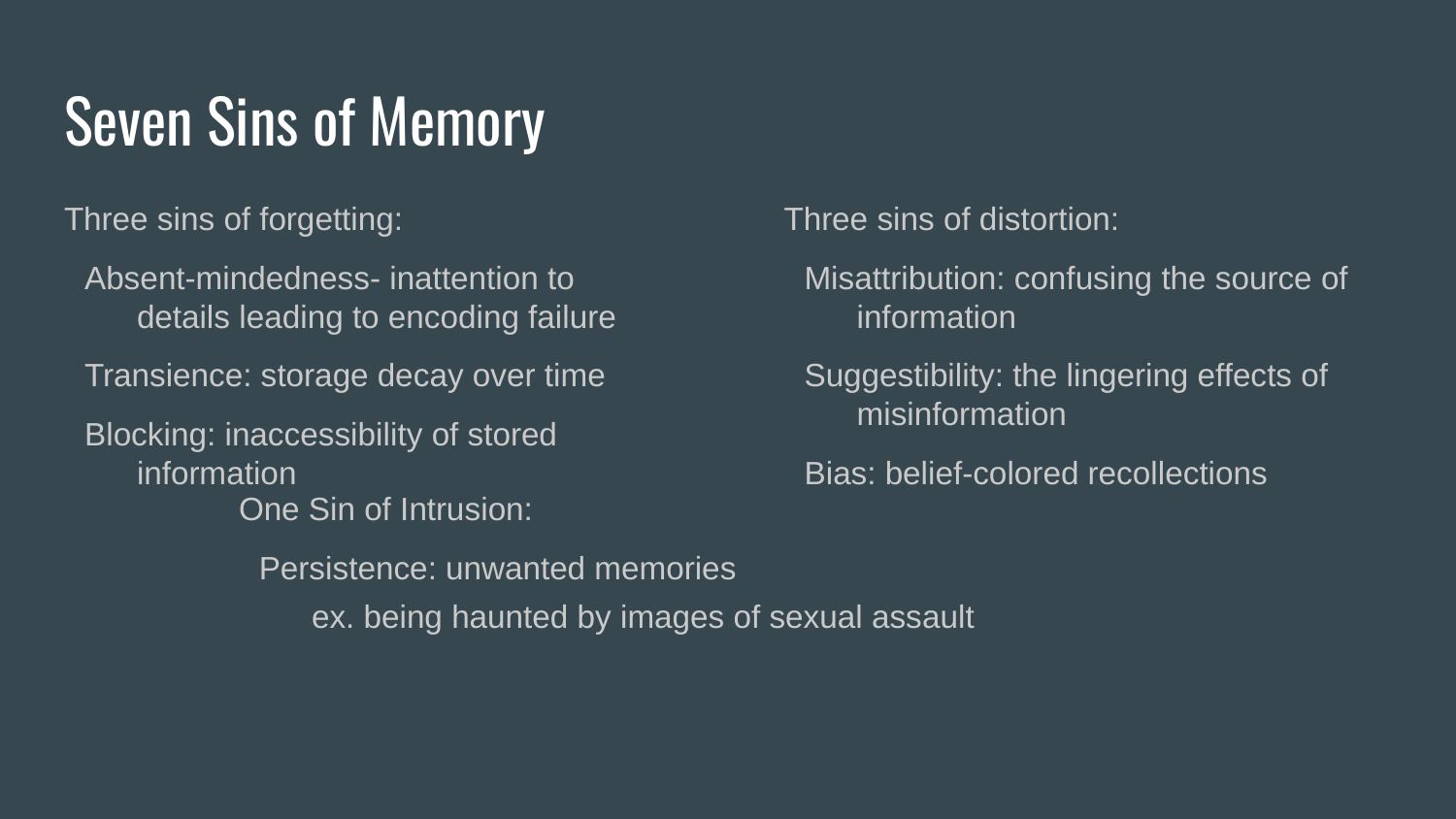

# Seven Sins of Memory
Three sins of forgetting:
Absent-mindedness- inattention to details leading to encoding failure
Transience: storage decay over time
Blocking: inaccessibility of stored information

Three sins of distortion:
Misattribution: confusing the source of information
Suggestibility: the lingering effects of misinformation
Bias: belief-colored recollections

One Sin of Intrusion:
Persistence: unwanted memories
	ex. being haunted by images of sexual assault